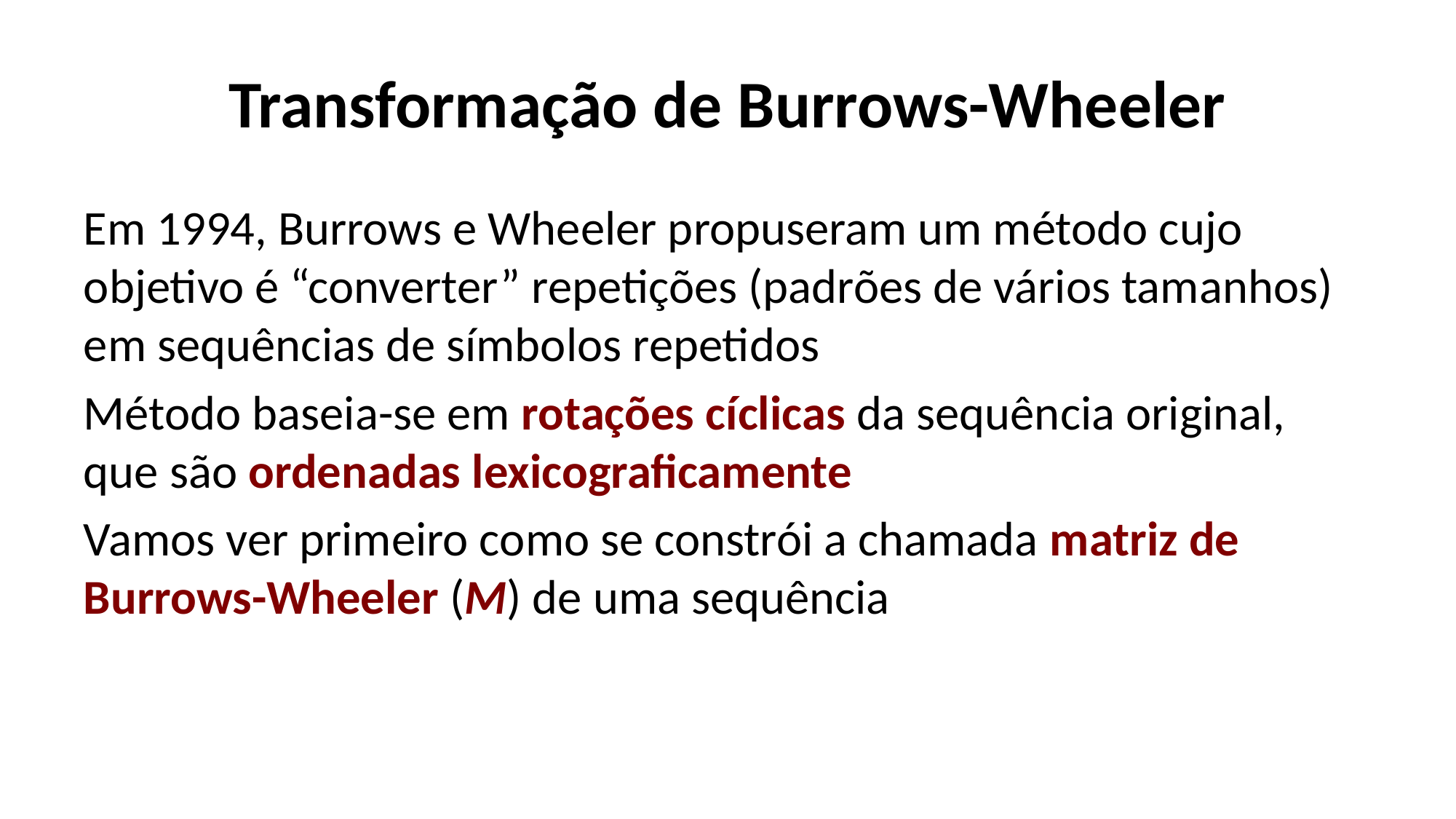

# Transformação de Burrows-Wheeler
Em 1994, Burrows e Wheeler propuseram um método cujo objetivo é “converter” repetições (padrões de vários tamanhos) em sequências de símbolos repetidos
Método baseia-se em rotações cíclicas da sequência original, que são ordenadas lexicograficamente
Vamos ver primeiro como se constrói a chamada matriz de Burrows-Wheeler (M) de uma sequência